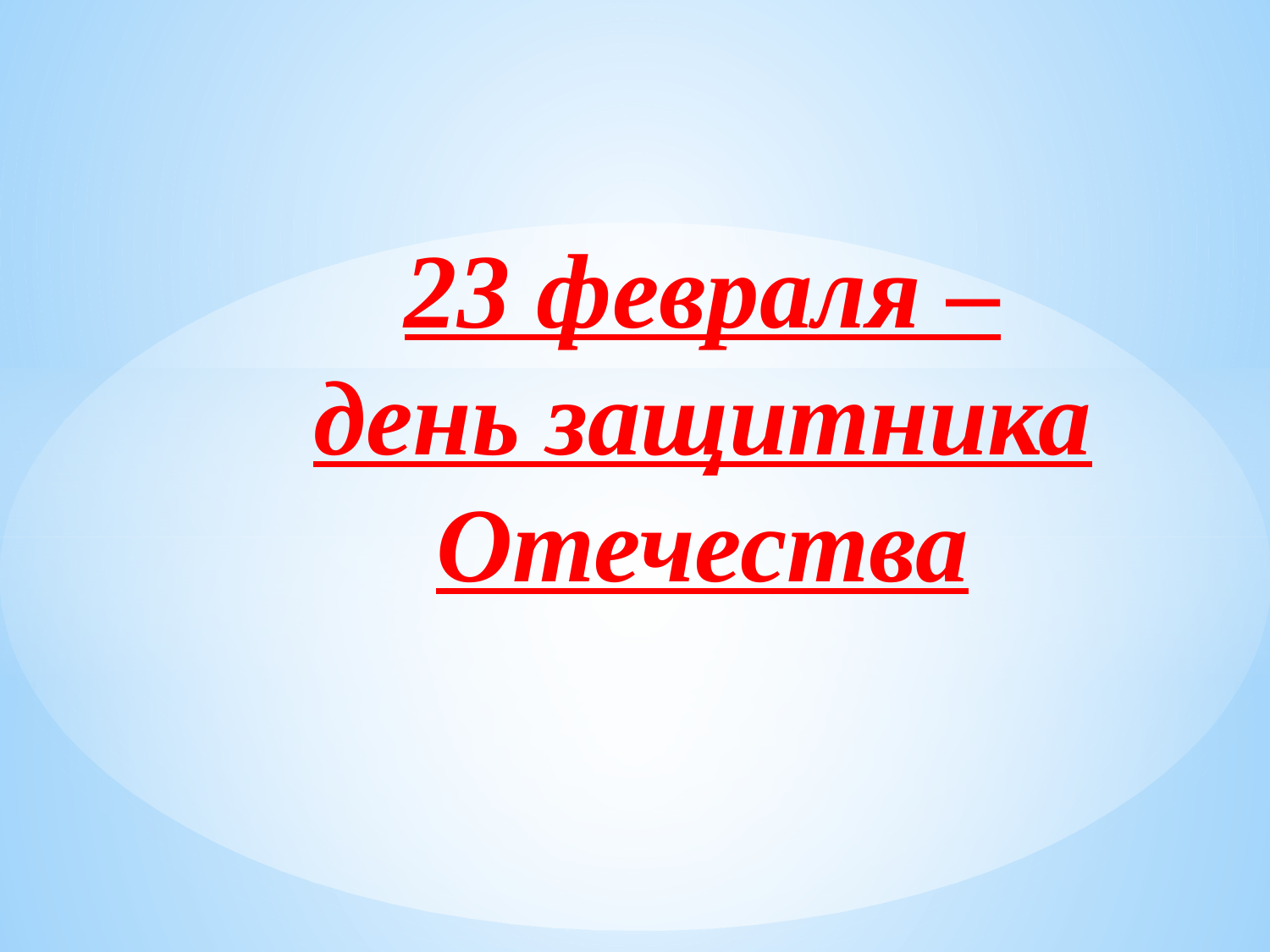

# 23 февраля – день защитника Отечества